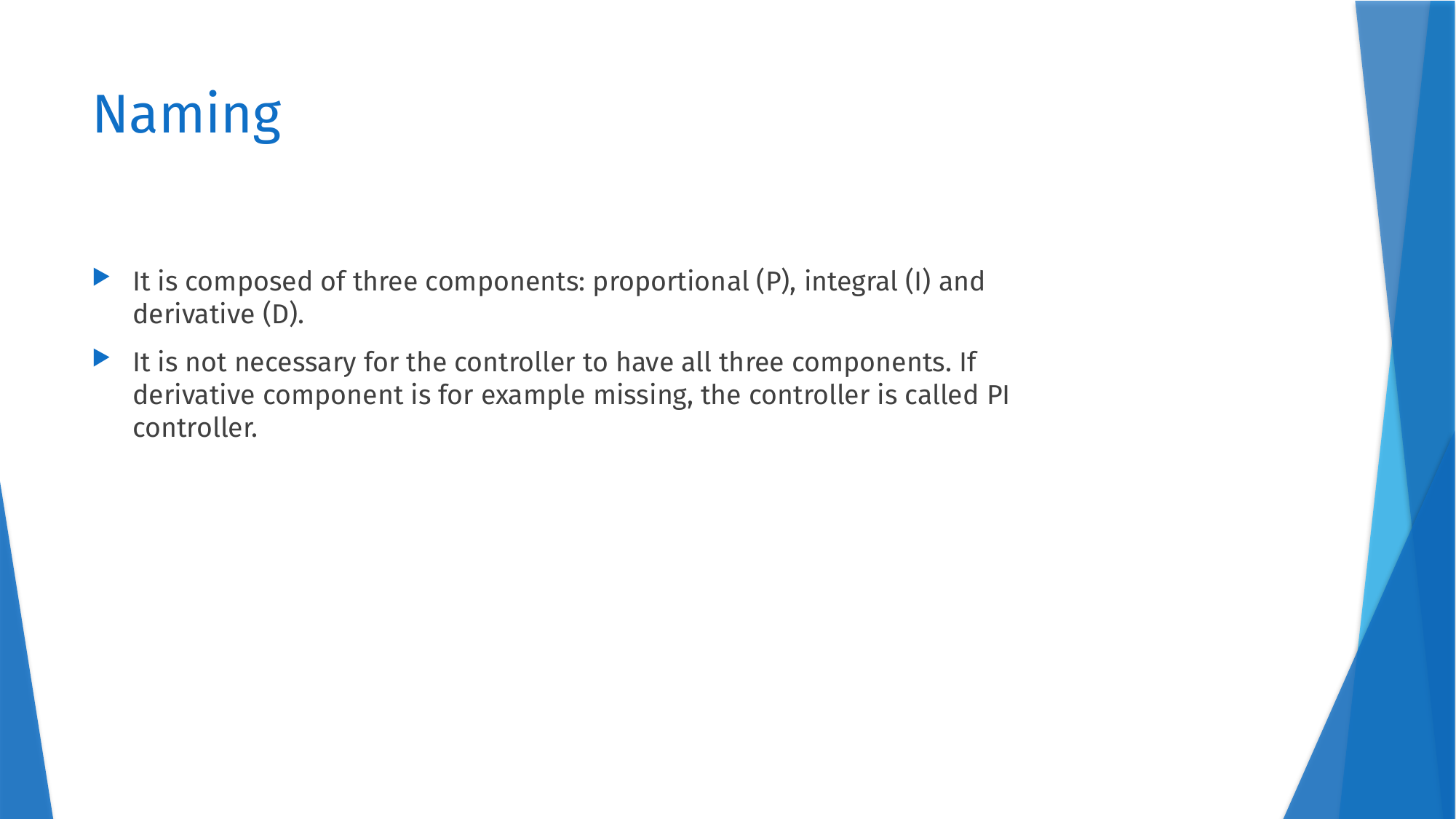

# Naming
It is composed of three components: proportional (P), integral (I) and derivative (D).
It is not necessary for the controller to have all three components. If derivative component is for example missing, the controller is called PI controller.